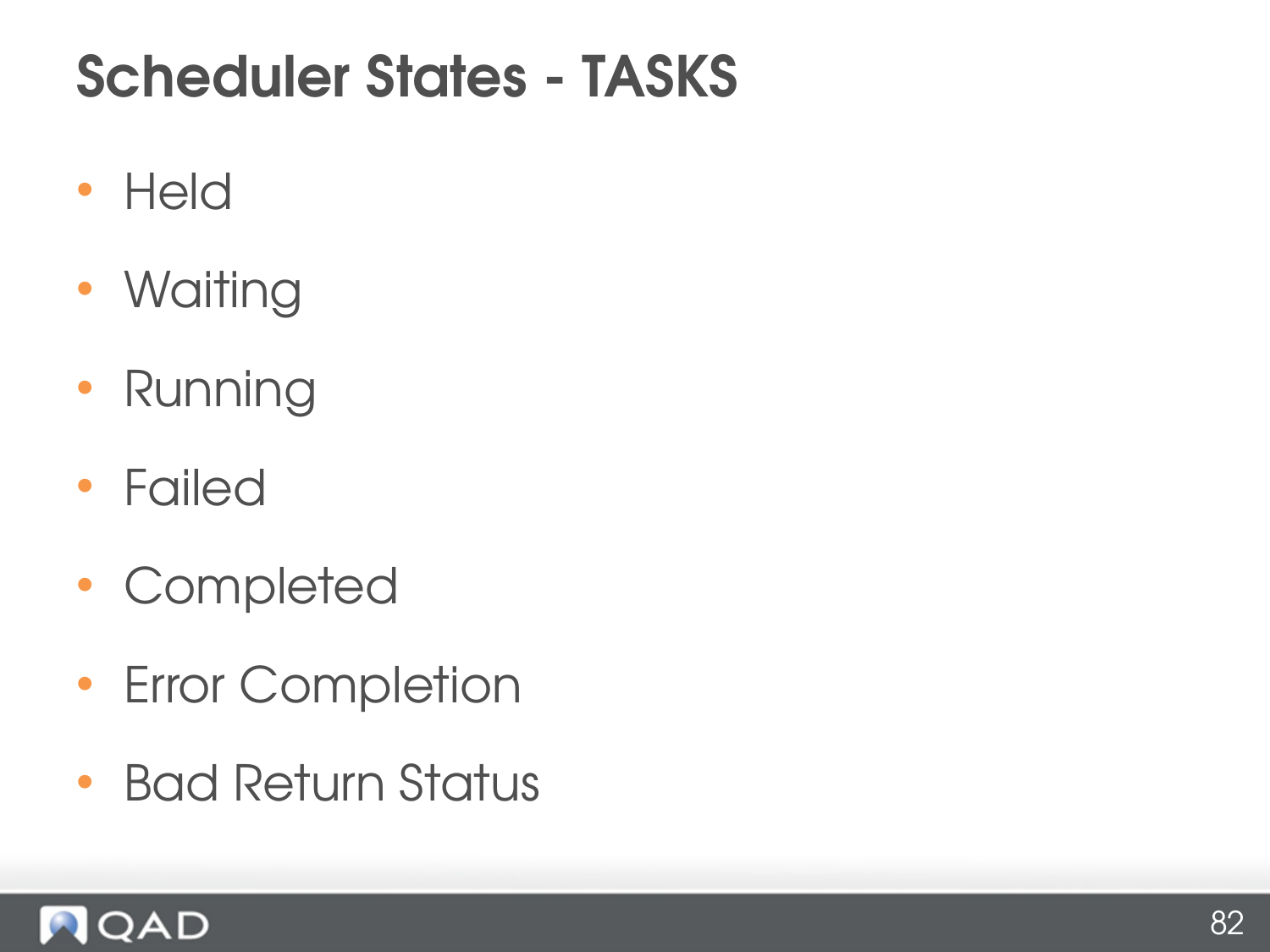

# Scheduler States - TASKS
Held
Waiting
Running
Failed
Completed
Error Completion
Bad Return Status
82